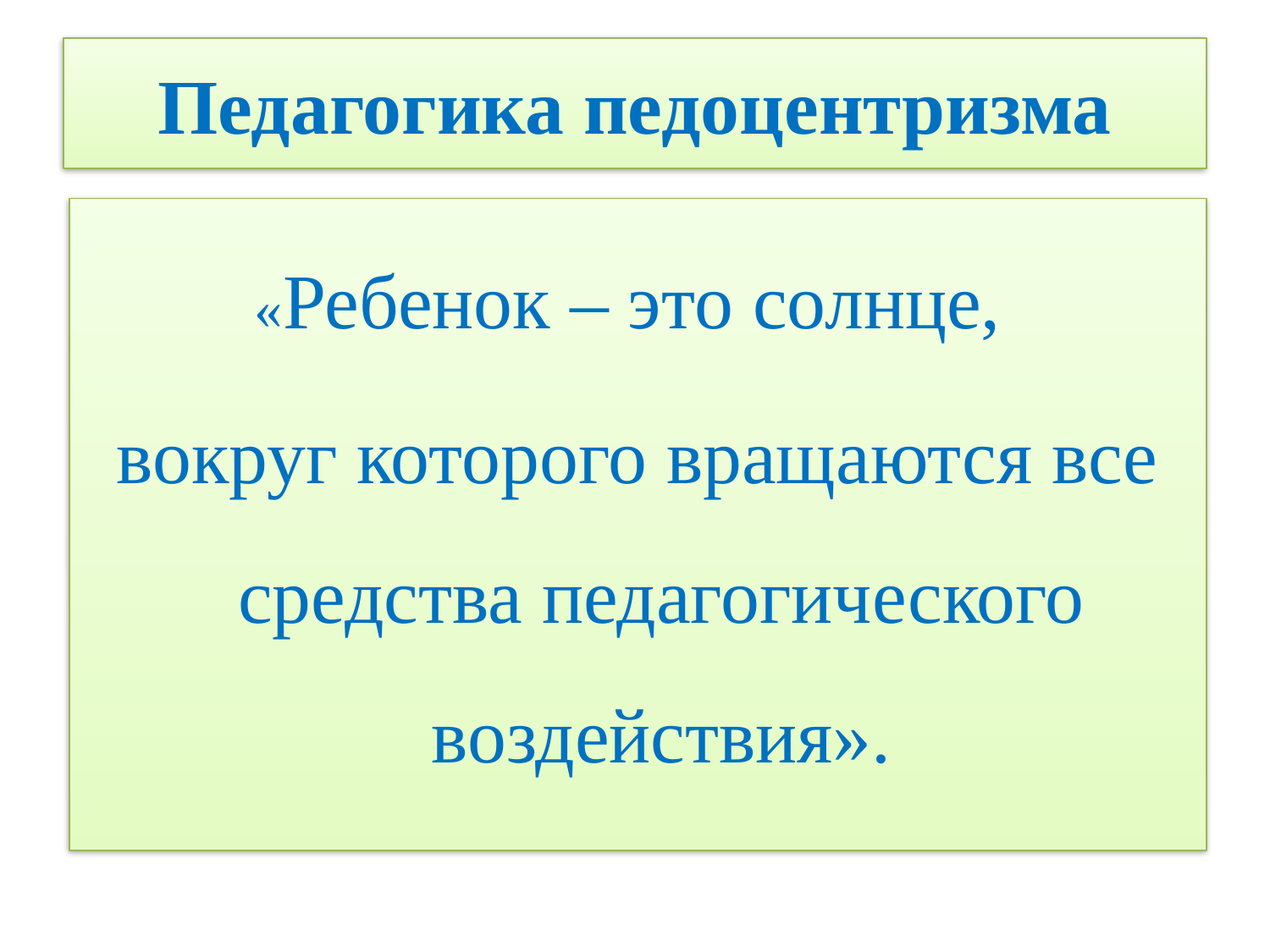

# Педагогика педоцентризма
«Ребенок – это солнце,
вокруг которого вращаются все средства педагогического воздействия».